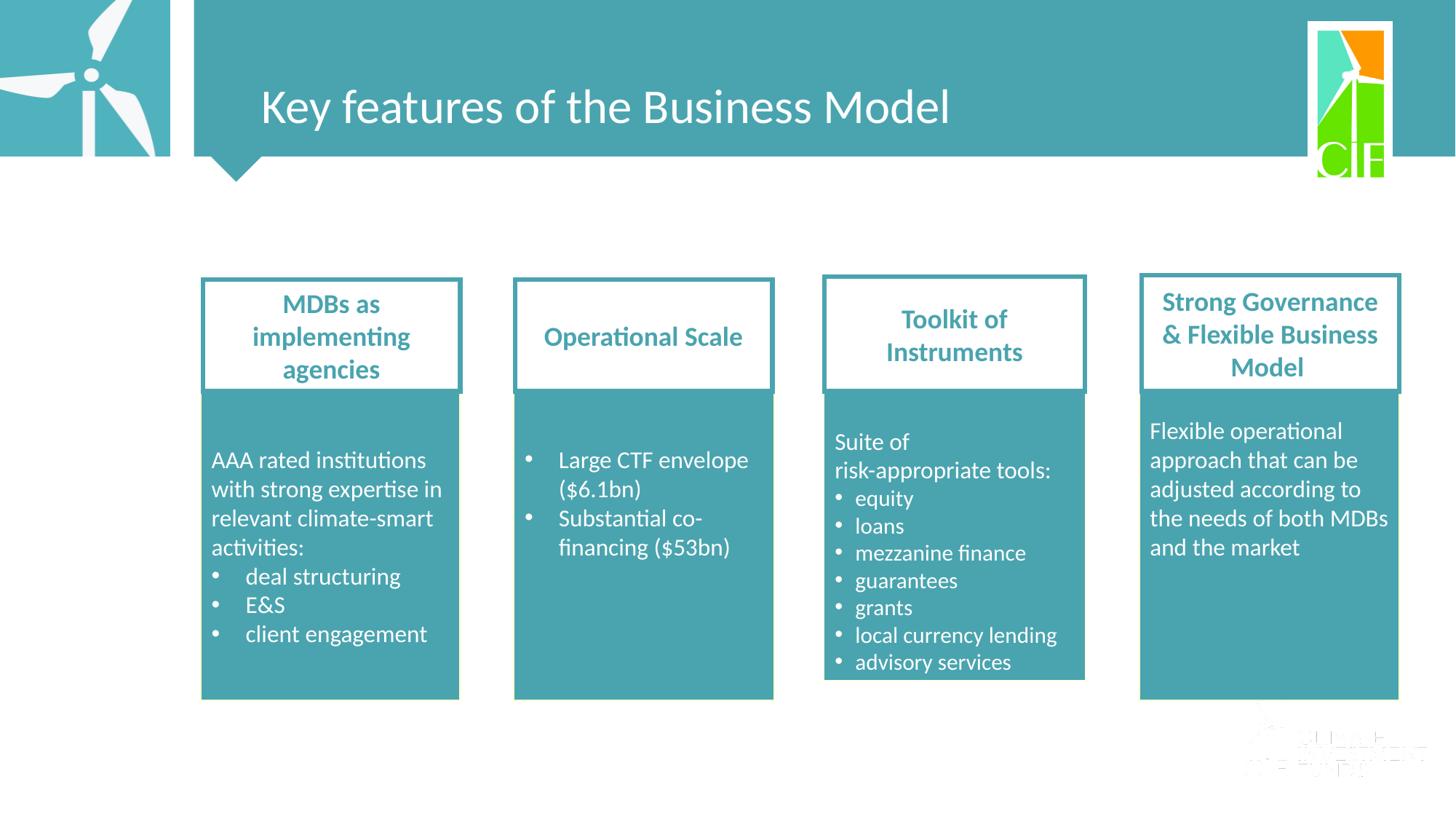

Key features of the Business Model
Strong Governance & Flexible Business Model

Flexible operational approach that can be adjusted according to the needs of both MDBs and the market

Toolkit of Instruments

Suite of
risk-appropriate tools:
equity
loans
mezzanine finance
guarantees
grants
local currency lending
advisory services
MDBs as implementing agencies
AAA rated institutions with strong expertise in  relevant climate-smart activities:
deal structuring
E&S
client engagement
Operational Scale

Large CTF envelope ($6.1bn)
Substantial co-financing ($53bn)